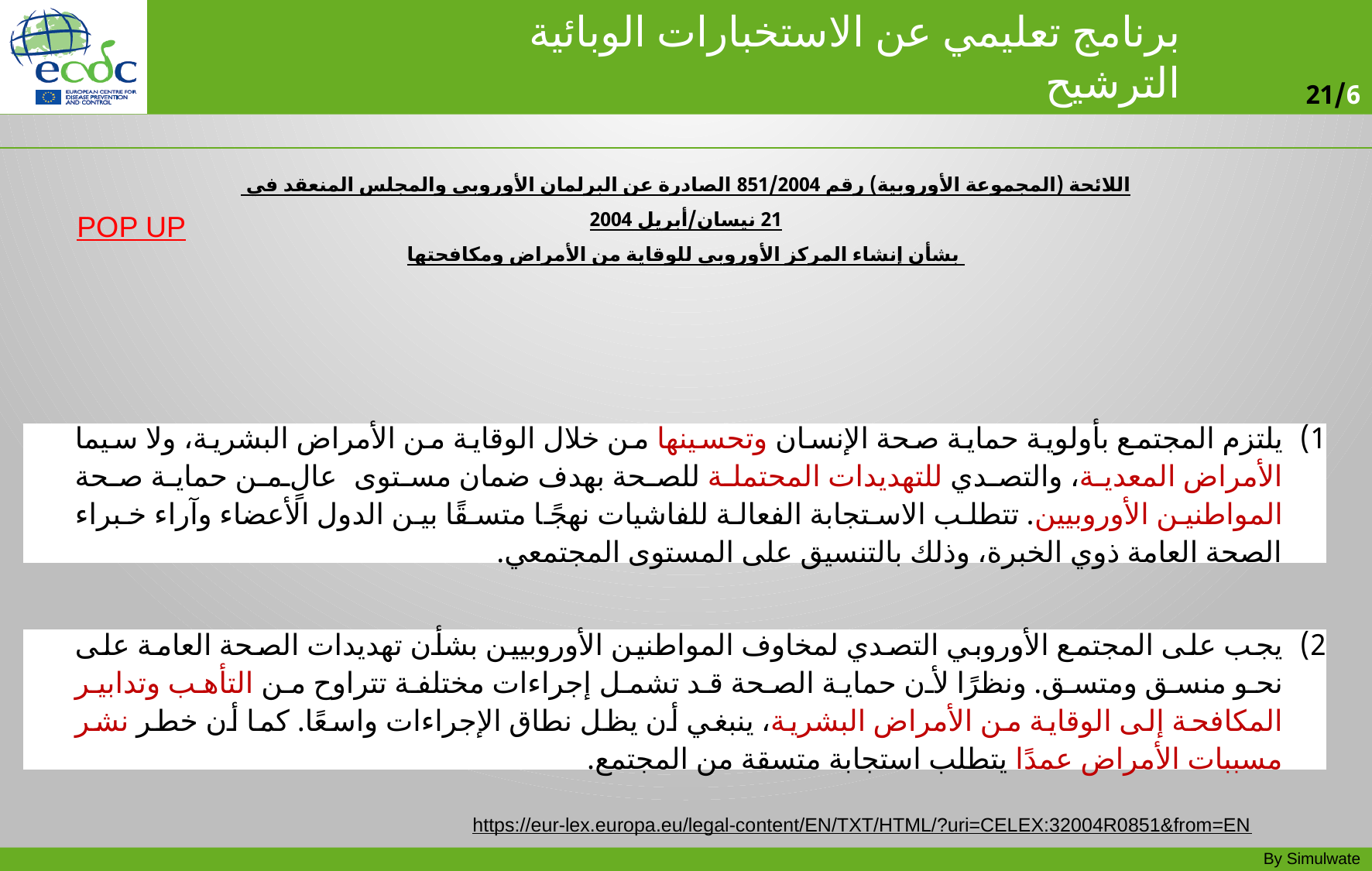

اللائحة (المجموعة الأوروبية) رقم 851/2004 الصادرة عن البرلمان الأوروبي والمجلس المنعقد في
21 نيسان/أبريل 2004
 بشأن إنشاء المركز الأوروبي للوقاية من الأمراض ومكافحتها
POP UP
|  | يلتزم المجتمع بأولوية حماية صحة الإنسان وتحسينها من خلال الوقاية من الأمراض البشرية، ولا سيما الأمراض المعدية، والتصدي للتهديدات المحتملة للصحة بهدف ضمان مستوى عالٍ من حماية صحة المواطنين الأوروبيين. تتطلب الاستجابة الفعالة للفاشيات نهجًا متسقًا بين الدول الأعضاء وآراء خبراء الصحة العامة ذوي الخبرة، وذلك بالتنسيق على المستوى المجتمعي. |
| --- | --- |
|  | يجب على المجتمع الأوروبي التصدي لمخاوف المواطنين الأوروبيين بشأن تهديدات الصحة العامة على نحو منسق ومتسق. ونظرًا لأن حماية الصحة قد تشمل إجراءات مختلفة تتراوح من التأهب وتدابير المكافحة إلى الوقاية من الأمراض البشرية، ينبغي أن يظل نطاق الإجراءات واسعًا. كما أن خطر نشر مسببات الأمراض عمدًا يتطلب استجابة متسقة من المجتمع. |
| --- | --- |
https://eur-lex.europa.eu/legal-content/EN/TXT/HTML/?uri=CELEX:32004R0851&from=EN